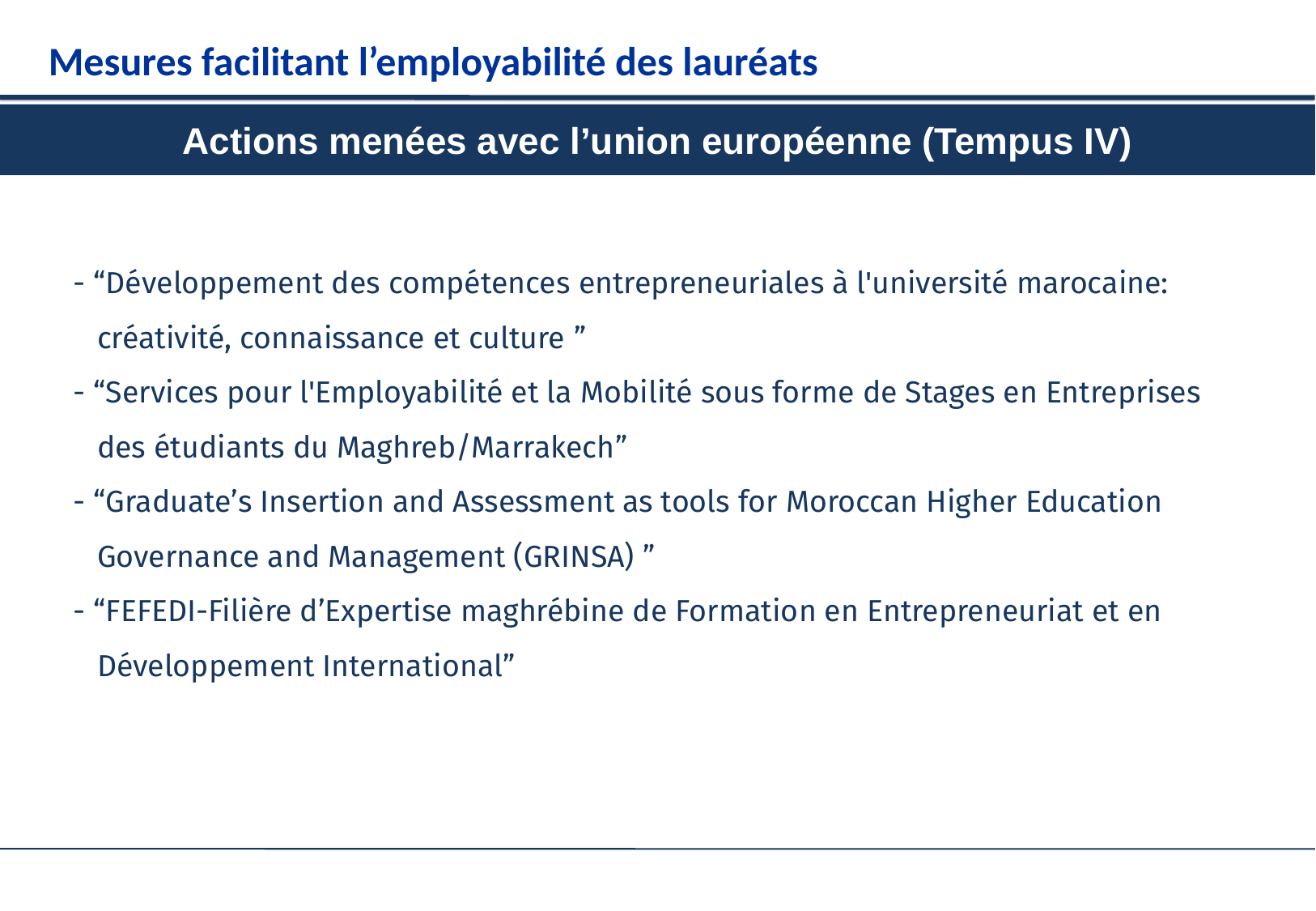

Mesures facilitant l’employabilité des lauréats
Actions menées avec l’union européenne (Tempus IV)

- “Développement des compétences entrepreneuriales à l'université marocaine: créativité, connaissance et culture ”
- “Services pour l'Employabilité et la Mobilité sous forme de Stages en Entreprises des étudiants du Maghreb/Marrakech”
- “Graduate’s Insertion and Assessment as tools for Moroccan Higher Education Governance and Management (GRINSA) ”
- “FEFEDI-Filière d’Expertise maghrébine de Formation en Entrepreneuriat et en Développement International”